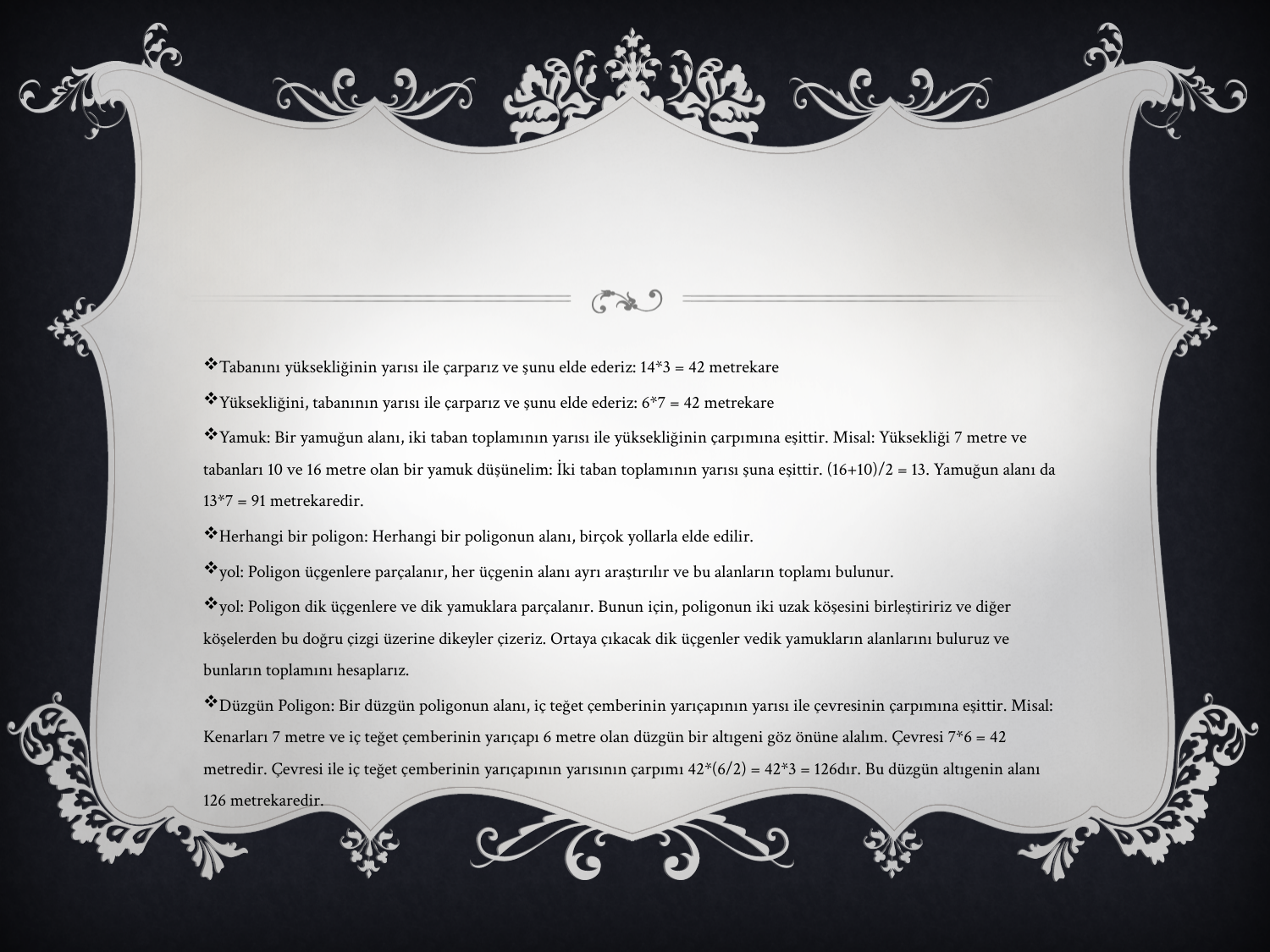

#
Tabanını yüksekliğinin yarısı ile çarparız ve şunu elde ederiz: 14*3 = 42 metrekare
Yüksekliğini, tabanının yarısı ile çarparız ve şunu elde ederiz: 6*7 = 42 metrekare
Yamuk: Bir yamuğun alanı, iki taban toplamının yarısı ile yüksekliğinin çarpımına eşittir. Misal: Yüksekliği 7 metre ve tabanları 10 ve 16 metre olan bir yamuk düşünelim: İki taban toplamının yarısı şuna eşittir. (16+10)/2 = 13. Yamuğun alanı da 13*7 = 91 metrekaredir.
Herhangi bir poligon: Herhangi bir poligonun alanı, birçok yollarla elde edilir.
yol: Poligon üçgenlere parçalanır, her üçgenin alanı ayrı araştırılır ve bu alanların toplamı bulunur.
yol: Poligon dik üçgenlere ve dik yamuklara parçalanır. Bunun için, poligonun iki uzak köşesini birleştiririz ve diğer köşelerden bu doğru çizgi üzerine dikeyler çizeriz. Ortaya çıkacak dik üçgenler vedik yamukların alanlarını buluruz ve bunların toplamını hesaplarız.
Düzgün Poligon: Bir düzgün poligonun alanı, iç teğet çemberinin yarıçapının yarısı ile çevresinin çarpımına eşittir. Misal: Kenarları 7 metre ve iç teğet çemberinin yarıçapı 6 metre olan düzgün bir altıgeni göz önüne alalım. Çevresi 7*6 = 42 metredir. Çevresi ile iç teğet çemberinin yarıçapının yarısının çarpımı 42*(6/2) = 42*3 = 126dır. Bu düzgün altıgenin alanı 126 metrekaredir.